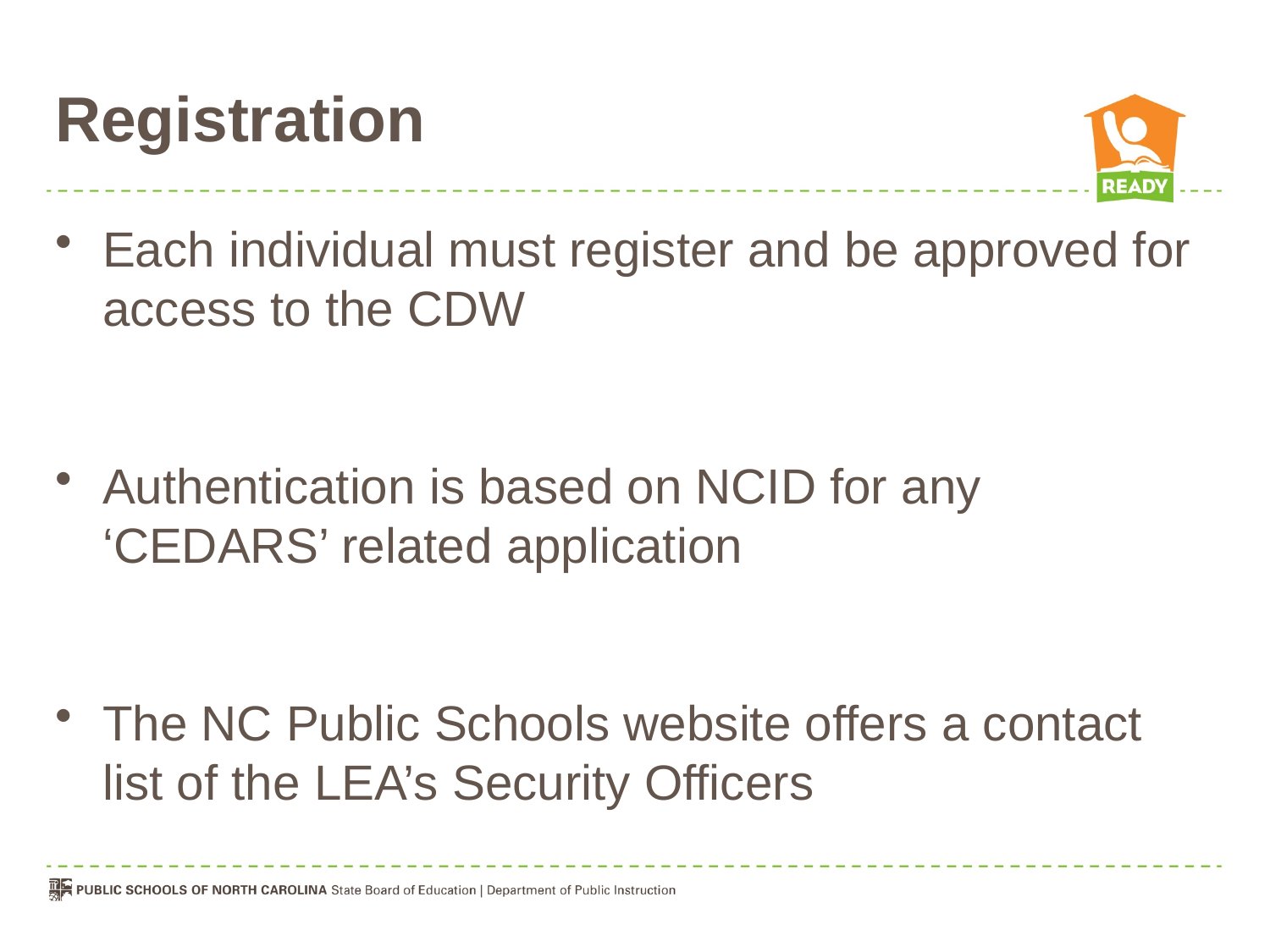

# Registration
Each individual must register and be approved for access to the CDW

Authentication is based on NCID for any ‘CEDARS’ related application

The NC Public Schools website offers a contact list of the LEA’s Security Officers